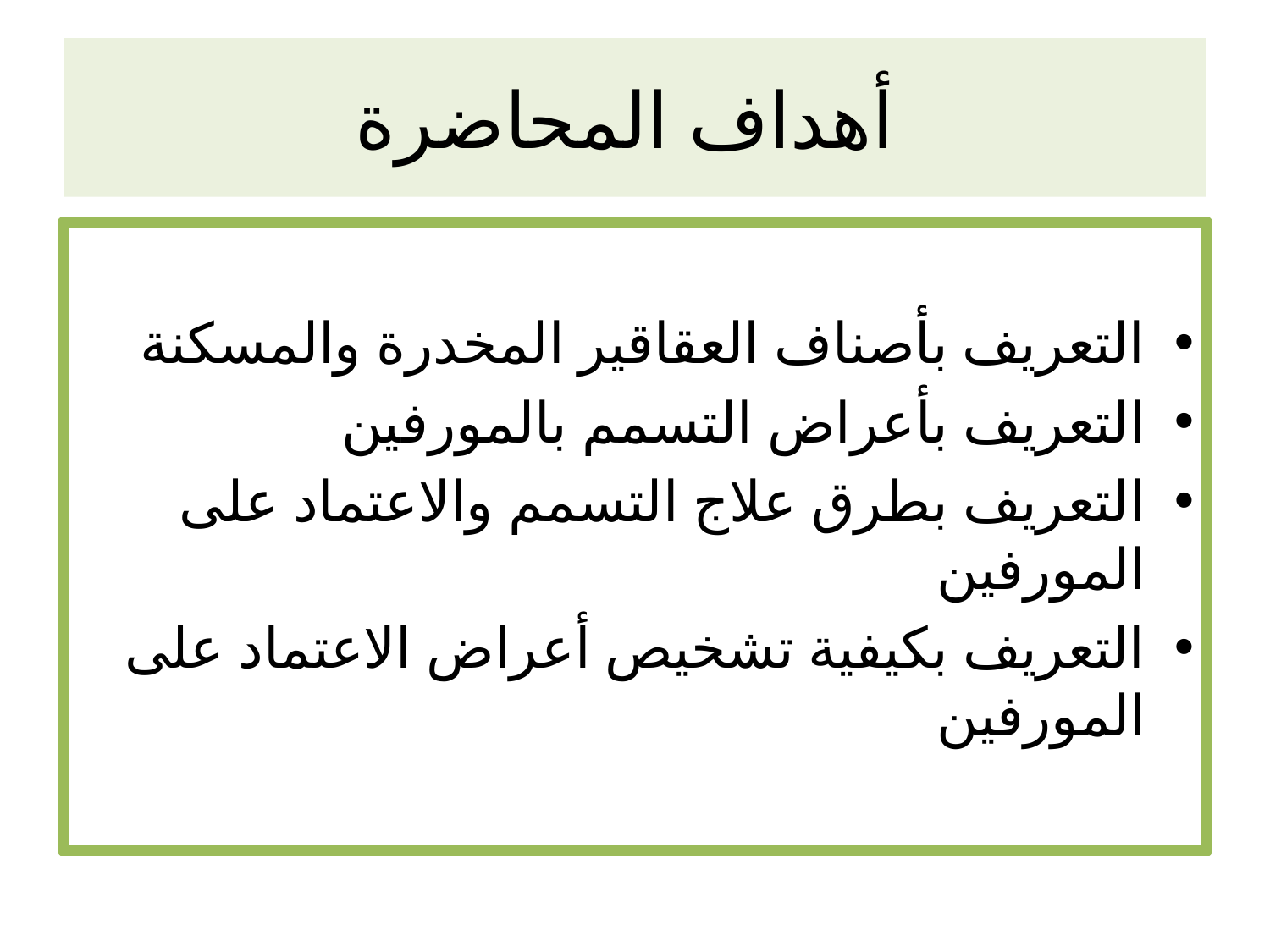

# أهداف المحاضرة

التعريف بأصناف العقاقير المخدرة والمسكنة
التعريف بأعراض التسمم بالمورفين
التعريف بطرق علاج التسمم والاعتماد على المورفين
التعريف بكيفية تشخيص أعراض الاعتماد على المورفين